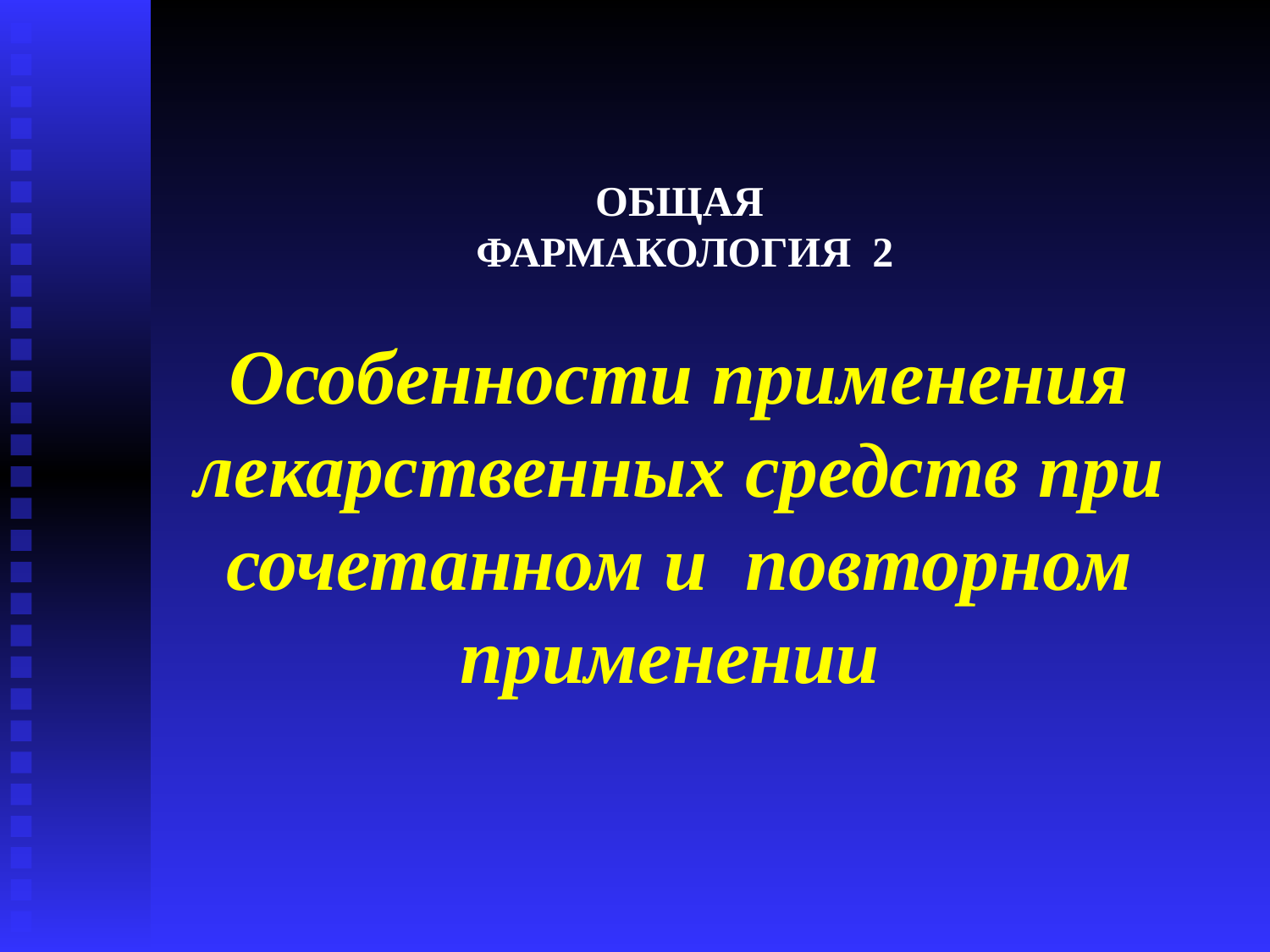

# ОБЩАЯ ФАРМАКОЛОГИЯ  2 Особенности применения лекарственных средств при сочетанном и  повторном применении